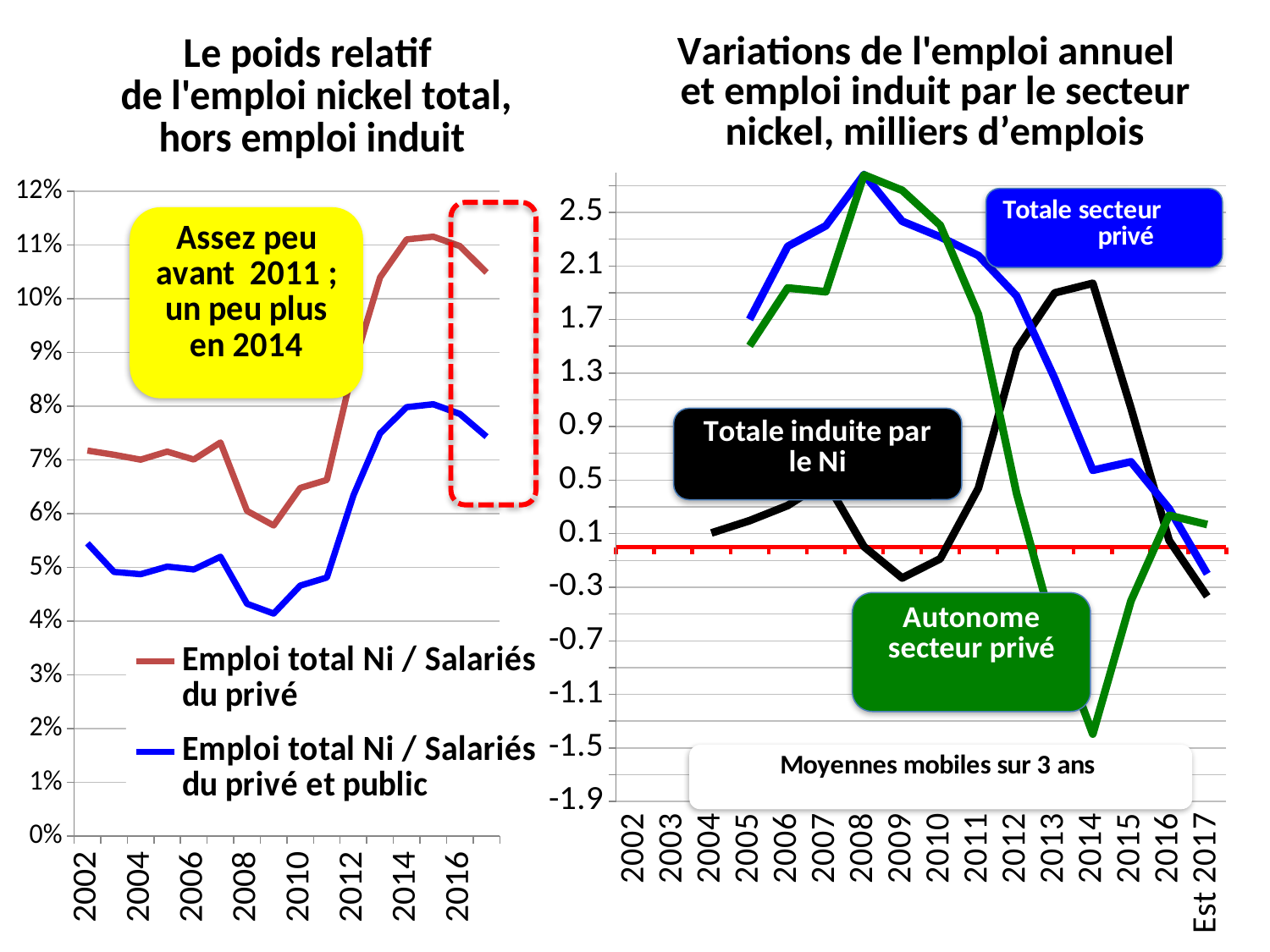

### Chart: Le poids relatif
de l'emploi nickel total, hors emploi induit

| Category | Emploi total Ni / Salariés du privé | Emploi total Ni / Salariés du privé et public |
|---|---|---|
| 2002 | 0.071775091387839 | 0.0545120137570371 |
| 2003 | 0.0709917500712968 | 0.0491820471380791 |
| 2004 | 0.0700839570872761 | 0.0487573219039463 |
| 2005 | 0.0715782298136025 | 0.0501729637147557 |
| 2006 | 0.0701071582067039 | 0.0496422815297864 |
| 2007 | 0.0732830711333325 | 0.0520049948934322 |
| 2008 | 0.0605292908237888 | 0.0432568928958659 |
| 2009 | 0.0578231951017557 | 0.0414345374233141 |
| 2010 | 0.0648067253519434 | 0.0466363246766438 |
| 2011 | 0.0662948713145779 | 0.0481302054912003 |
| 2012 | 0.0874391680667622 | 0.0634572067008901 |
| 2013 | 0.104014652467217 | 0.0749788539795466 |
| 2014 | 0.111072628816313 | 0.0798551201811038 |
| 2015 | 0.111569633752087 | 0.0803947274095802 |
| 2016 | 0.109820724763049 | 0.0785845479393467 |
| Est 2017  | 0.104897776891062 | 0.0743559222740479 |

### Chart: Variations de l'emploi annuel
et emploi induit par le secteur nickel, milliers d’emplois

| Category | Var emploi induit par le Ni | Var emploi total privé | Var autonome de l'emploi |
|---|---|---|---|
| 2002 | 0.0 | None | None |
| 2003 | 0.0706432452925574 | 1.035324999999993 | 0.964681754707436 |
| 2004 | 0.244969038291418 | 2.013115499999998 | 1.76814646170858 |
| 2005 | 0.276486793883484 | 2.052087250000007 | 1.775600456116523 |
| 2006 | 0.410382914191835 | 2.67269125 | 2.262308335808163 |
| 2007 | 0.790769619613295 | 2.473617250000004 | 1.68284763038671 |
| 2008 | -1.191805889043345 | 3.203104249999988 | 4.394910139043334 |
| 2009 | -0.291050170605333 | 1.62554200000001 | 1.916592170605343 |
| 2010 | 1.221584733982053 | 2.12150874999999 | 0.899924016017937 |
| 2011 | 0.388646531024893 | 2.784803250000003 | 2.39615671897511 |
| 2012 | 2.814209528623786 | 0.72361475000001 | -2.090594778623776 |
| 2013 | 2.492945785416401 | 0.271164999999982 | -2.221780785416418 |
| 2014 | 0.603836724377606 | 0.726436750000019 | 0.122600025622413 |
| 2015 | 0.0217363831669406 | 0.913402500000004 | 0.891666116833063 |
| 2016 | -0.474722608365978 | -0.777825500000006 | -0.303102891634028 |
| Est 2017 | -0.652728366815866 | -0.735319432558256 | -0.08259106574239 |